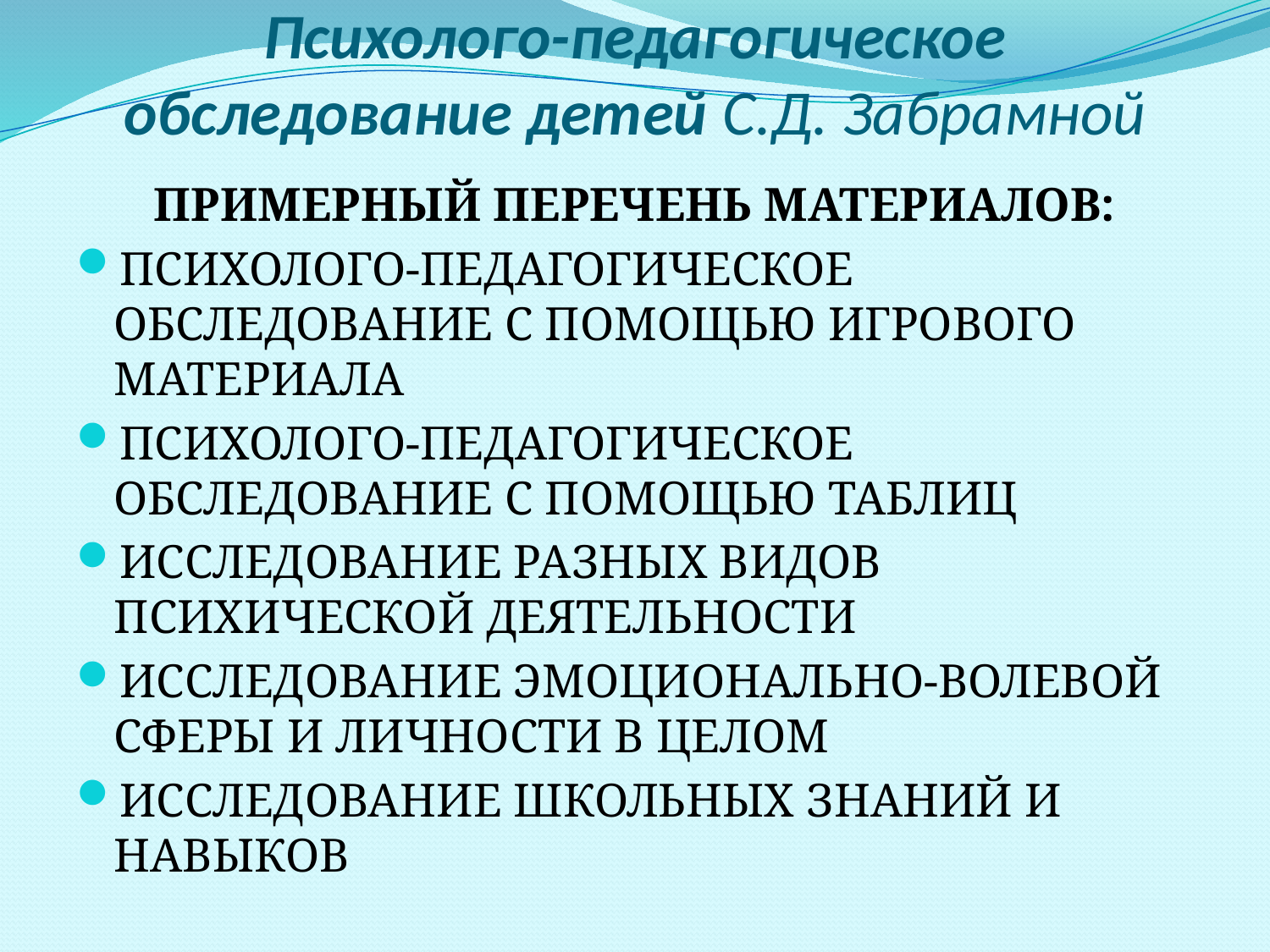

# Психолого-педагогическое обследование детей С.Д. Забрамной
ПРИМЕРНЫЙ ПЕРЕЧЕНЬ МАТЕРИАЛОВ:
ПСИХОЛОГО-ПЕДАГОГИЧЕСКОЕ ОБСЛЕДОВАНИЕ С ПОМОЩЬЮ ИГРОВОГО МАТЕРИАЛА
ПСИХОЛОГО-ПЕДАГОГИЧЕСКОЕ ОБСЛЕДОВАНИЕ С ПОМОЩЬЮ ТАБЛИЦ
ИССЛЕДОВАНИЕ РАЗНЫХ ВИДОВ ПСИХИЧЕСКОЙ ДЕЯТЕЛЬНОСТИ
ИССЛЕДОВАНИЕ ЭМОЦИОНАЛЬНО-ВОЛЕВОЙ СФЕРЫ И ЛИЧНОСТИ В ЦЕЛОМ
ИССЛЕДОВАНИЕ ШКОЛЬНЫХ ЗНАНИЙ И НАВЫКОВ